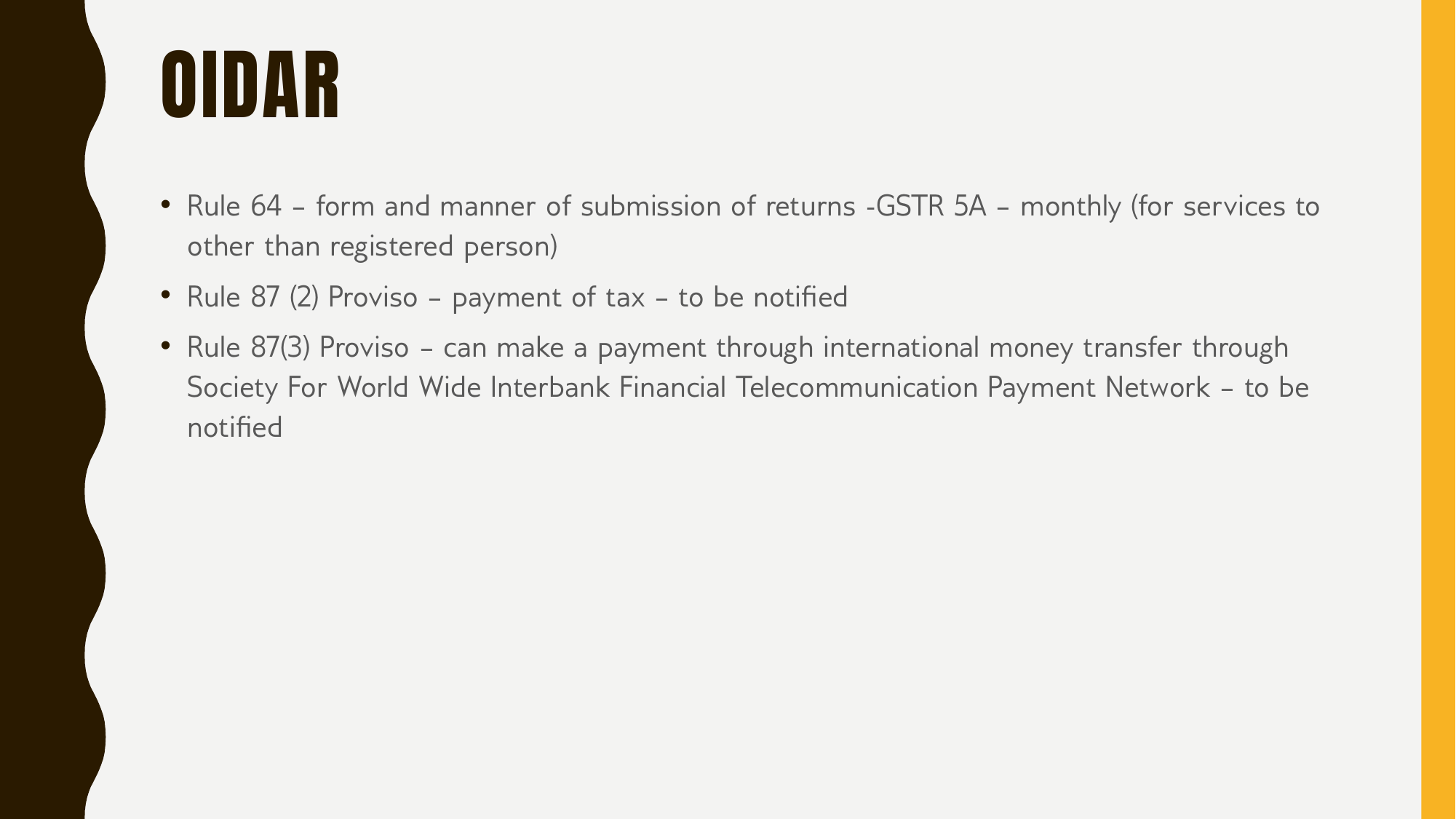

# OIDAR
Rule 64 – form and manner of submission of returns -GSTR 5A – monthly (for services to other than registered person)
Rule 87 (2) Proviso – payment of tax – to be notified
Rule 87(3) Proviso – can make a payment through international money transfer through Society For World Wide Interbank Financial Telecommunication Payment Network – to be notified